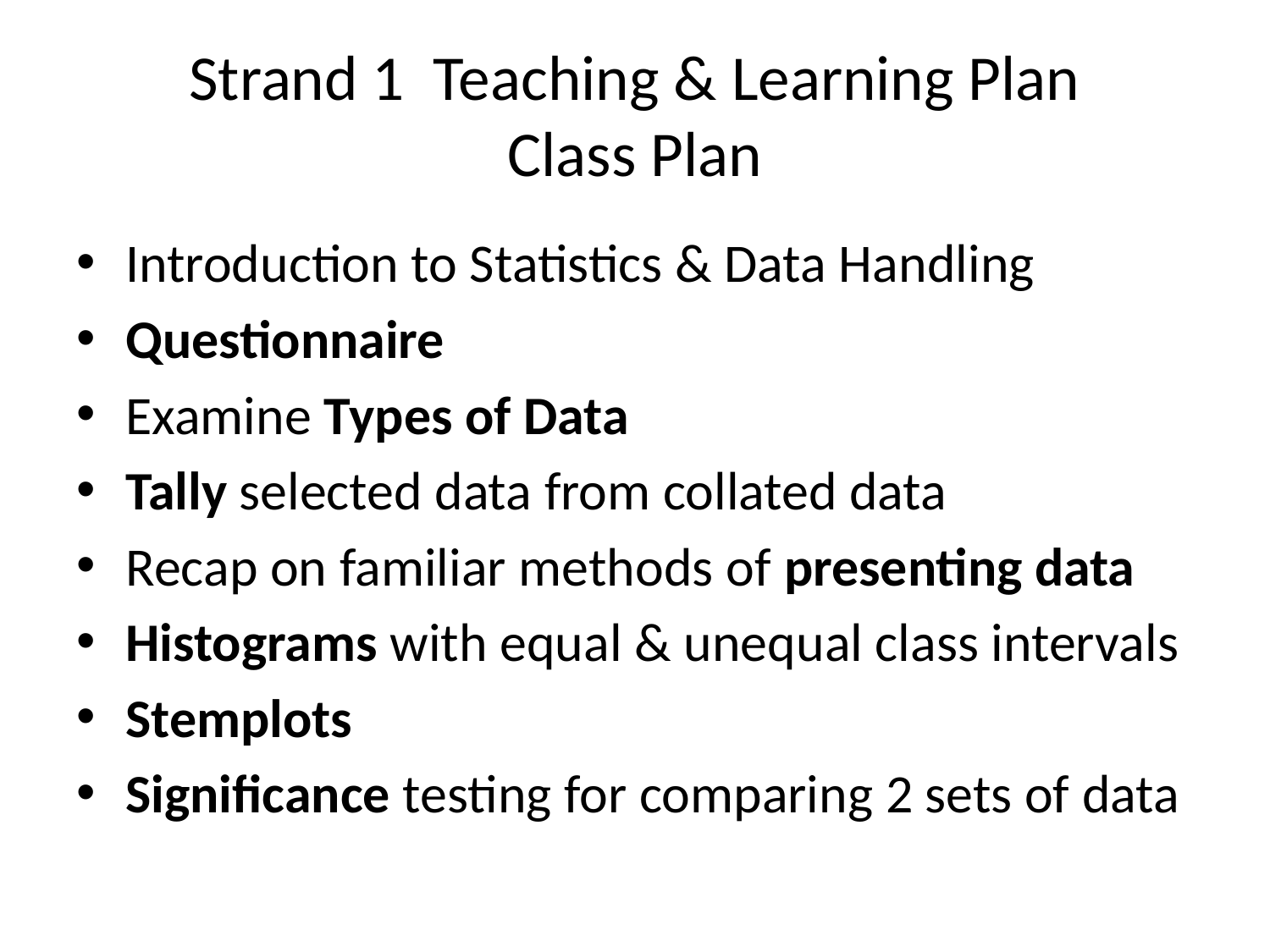

# Strand 1  Teaching & Learning Plan Class Plan
Introduction to Statistics & Data Handling
Questionnaire
Examine Types of Data
Tally selected data from collated data
Recap on familiar methods of presenting data
Histograms with equal & unequal class intervals
Stemplots
Significance testing for comparing 2 sets of data